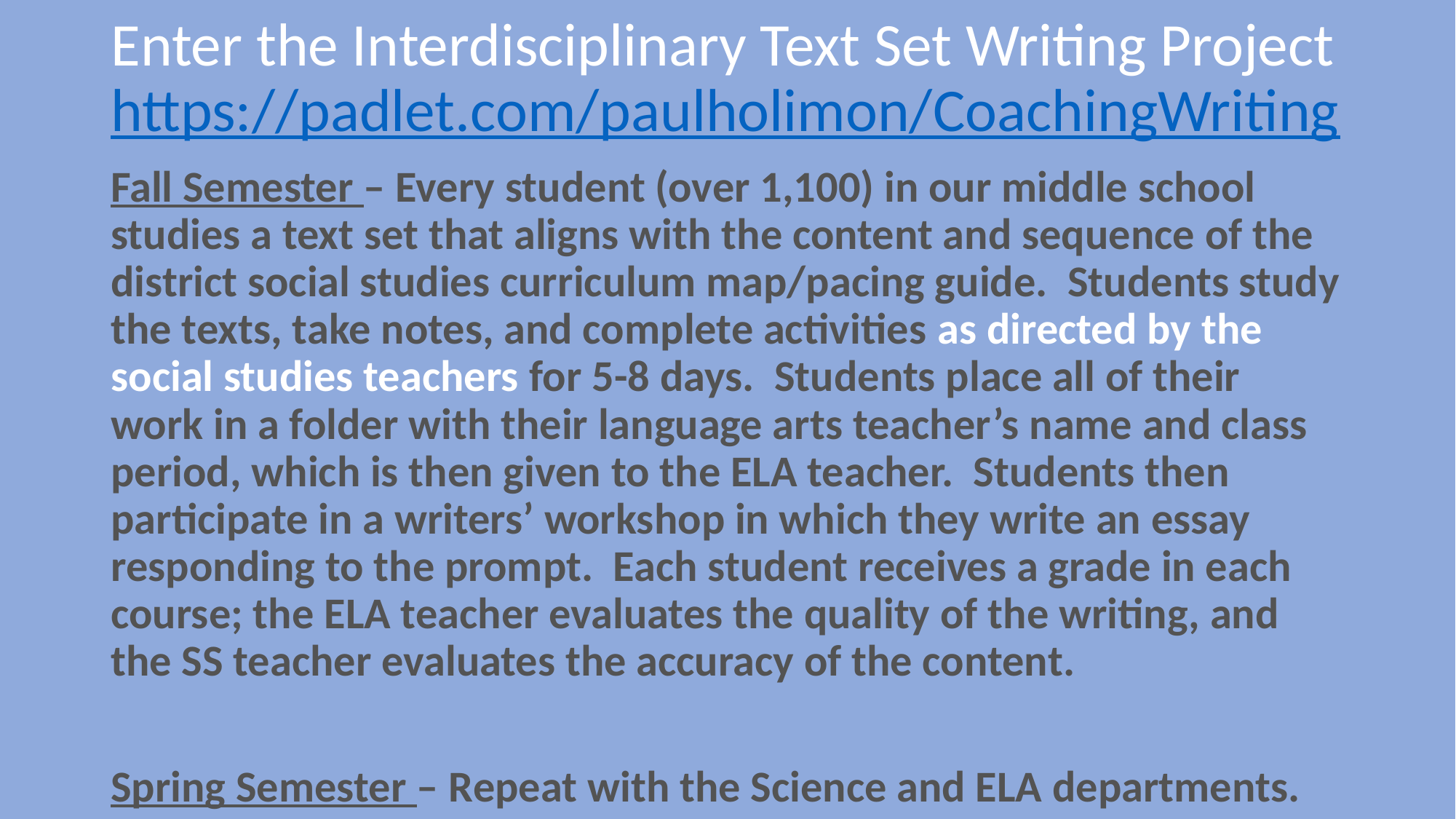

# Enter the Interdisciplinary Text Set Writing Project https://padlet.com/paulholimon/CoachingWriting
Fall Semester – Every student (over 1,100) in our middle school studies a text set that aligns with the content and sequence of the district social studies curriculum map/pacing guide.  Students study the texts, take notes, and complete activities as directed by the social studies teachers for 5-8 days.  Students place all of their work in a folder with their language arts teacher’s name and class period, which is then given to the ELA teacher.  Students then participate in a writers’ workshop in which they write an essay responding to the prompt.  Each student receives a grade in each course; the ELA teacher evaluates the quality of the writing, and the SS teacher evaluates the accuracy of the content.

Spring Semester – Repeat with the Science and ELA departments.